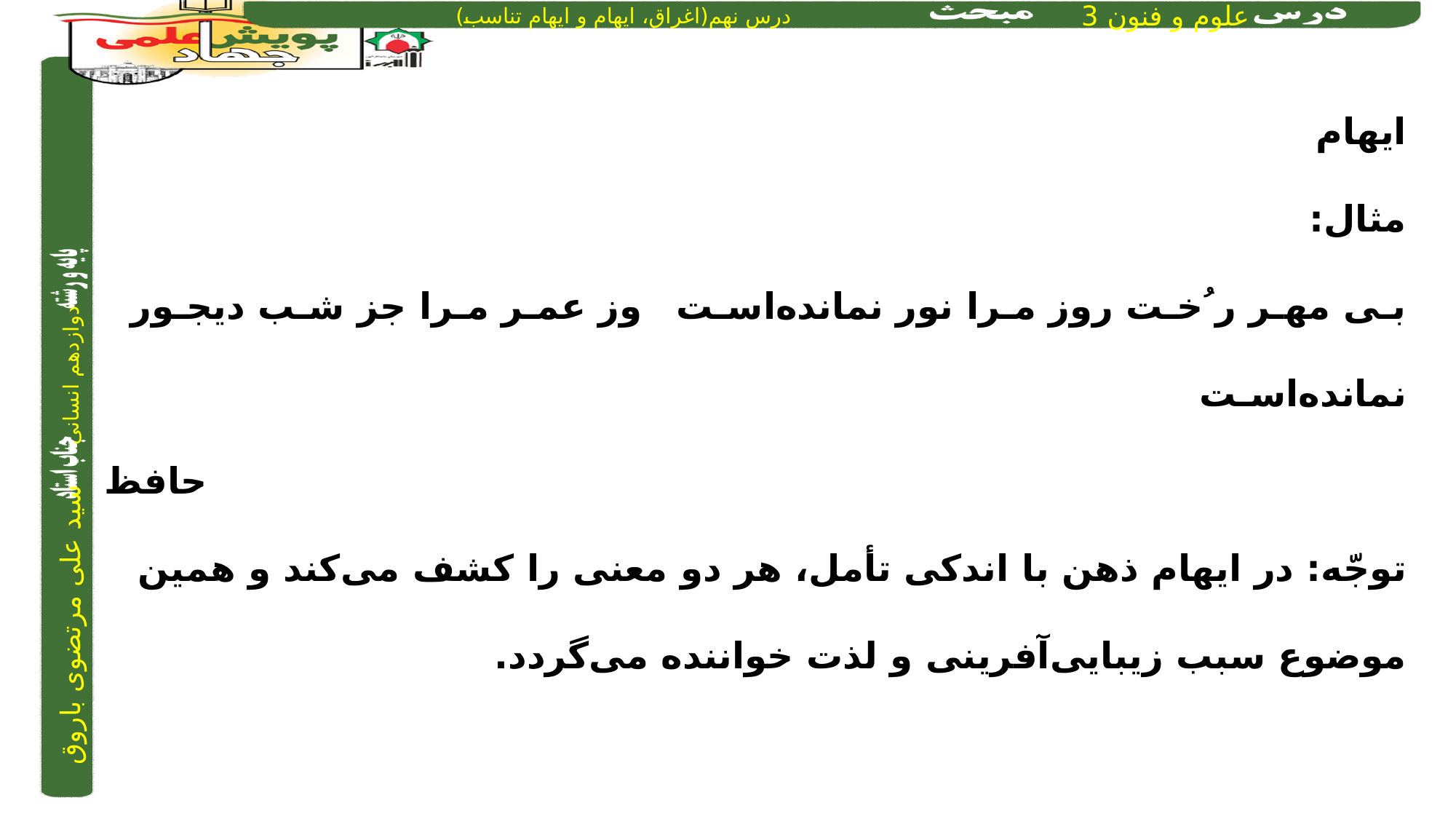

ایهام
مثال:
بـی مهـر ر ُخـت روز مـرا نور نمانده‌اسـت		وز عمـر مـرا جز شـب دیجـور نمانده‌اسـت
حافظ
توجّه: در ایهام ذهن با اندکی تأمل، هر دو معنی را کشف می‌کند و همین موضوع سبب زیبایی‌آفرینی و لذت خواننده می‌گردد.